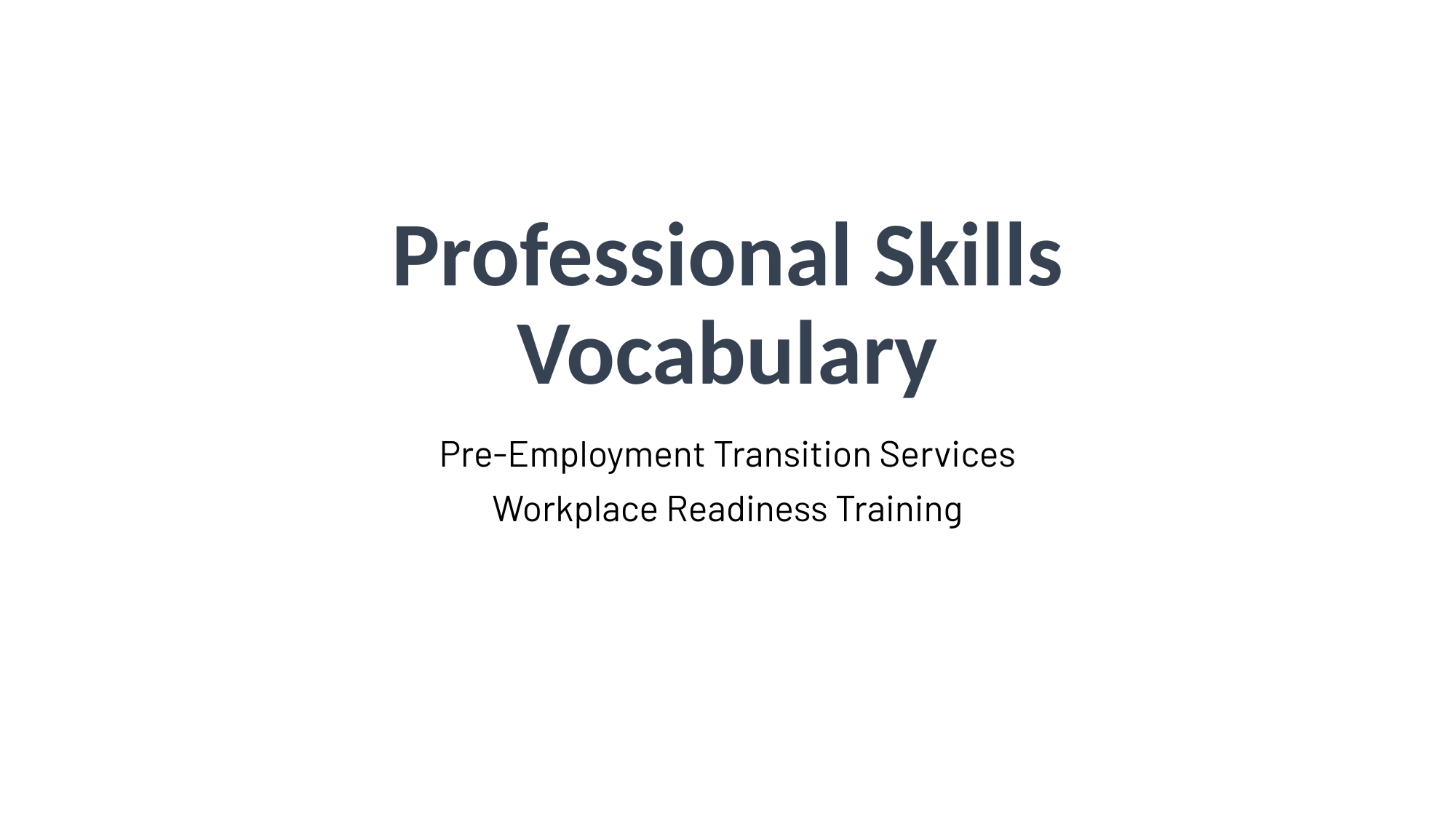

# Professional Skills Vocabulary
Pre-Employment Transition Services
Workplace Readiness Training